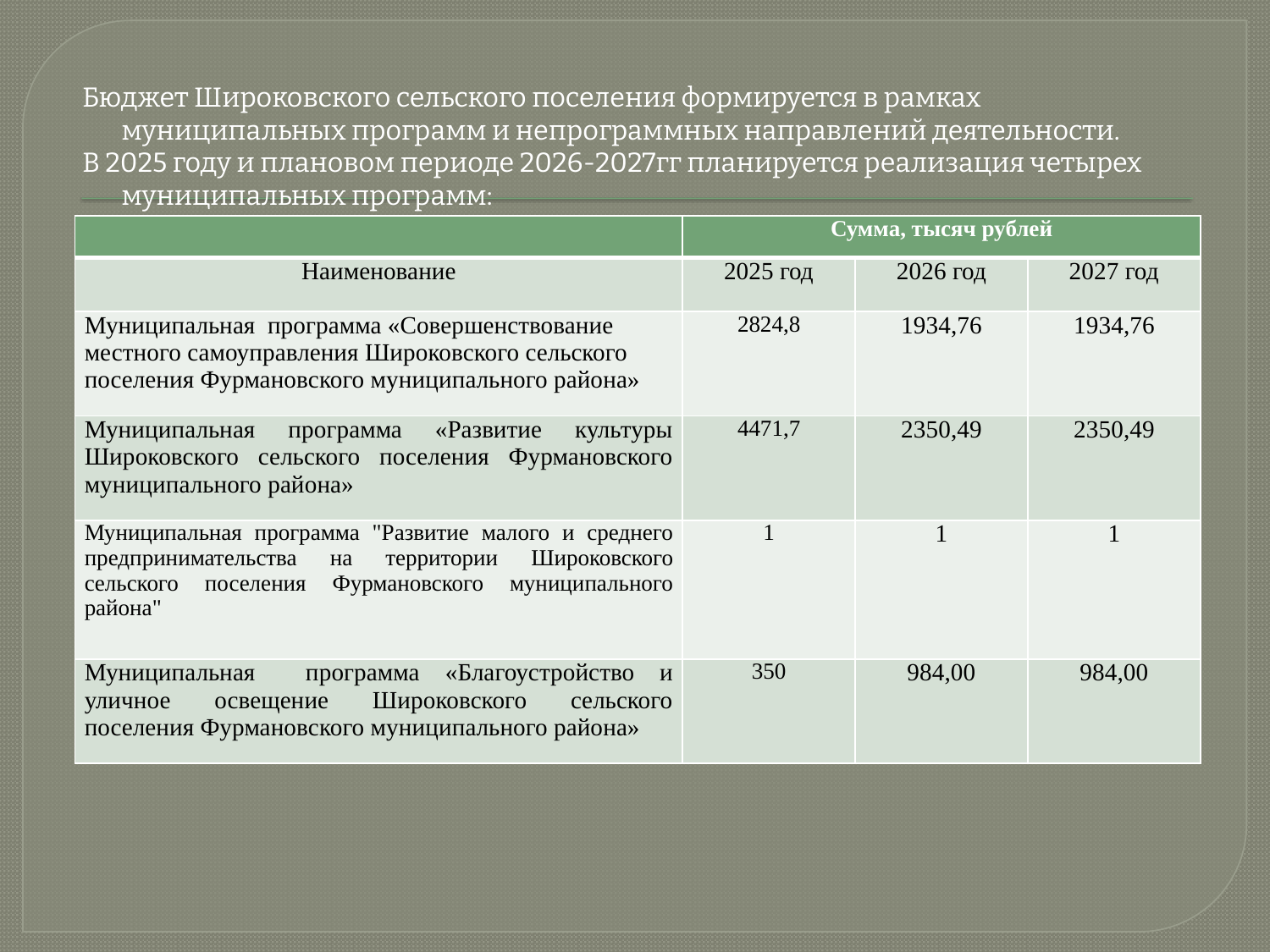

Бюджет Широковского сельского поселения формируется в рамках   муниципальных программ и непрограммных направлений деятельности.
В 2025 году и плановом периоде 2026-2027гг планируется реализация четырех муниципальных программ:
|  | Сумма, тысяч рублей |  |  |
| --- | --- | --- | --- |
| Наименование | 2025 год | 2026 год | 2027 год |
| Муниципальная программа «Совершенствование местного самоуправления Широковского сельского поселения Фурмановского муниципального района» | 2824,8 | 1934,76 | 1934,76 |
| Муниципальная программа «Развитие культуры Широковского сельского поселения Фурмановского муниципального района» | 4471,7 | 2350,49 | 2350,49 |
| Муниципальная программа "Развитие малого и среднего предпринимательства на территории Широковского сельского поселения Фурмановского муниципального района" | 1 | 1 | 1 |
| Муниципальная программа «Благоустройство и уличное освещение Широковского сельского поселения Фурмановского муниципального района» | 350 | 984,00 | 984,00 |